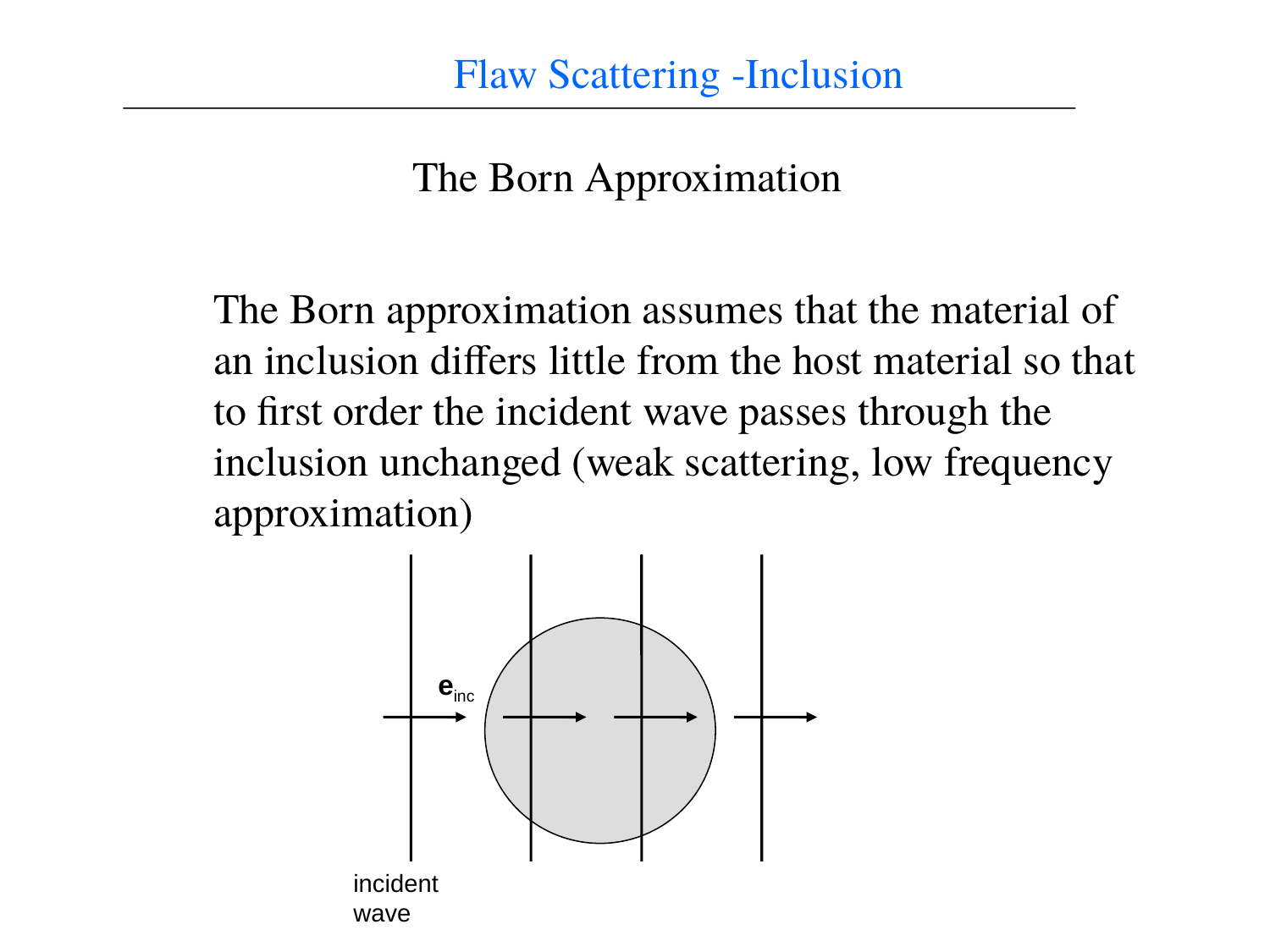

Flaw Scattering -Inclusion

The Born Approximation
The Born approximation assumes that the material of an inclusion differs little from the host material so that to first order the incident wave passes through the inclusion unchanged (weak scattering, low frequency approximation)

einc

incident wave